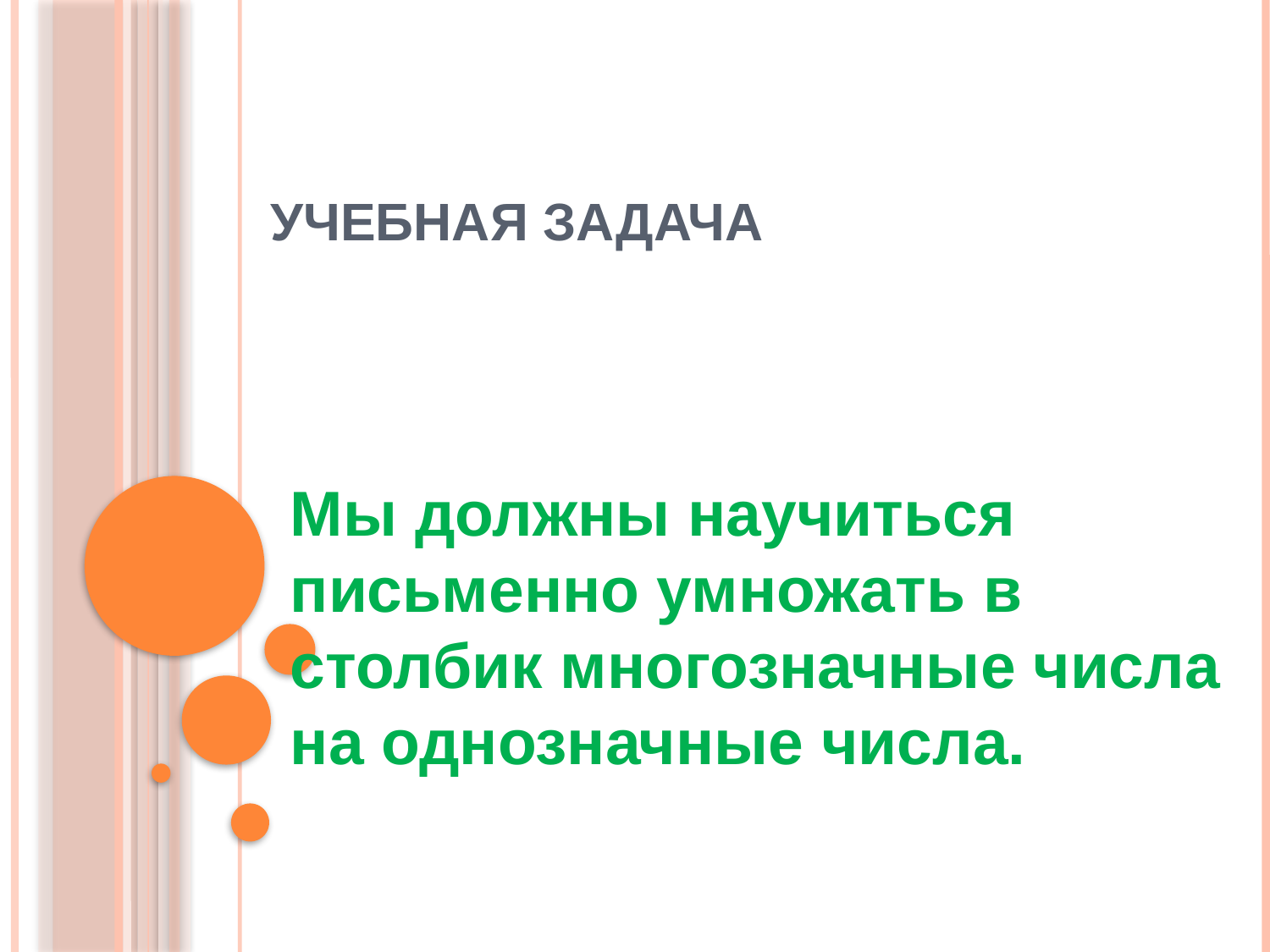

# Учебная задача
Мы должны научиться письменно умножать в столбик многозначные числа на однозначные числа.

14